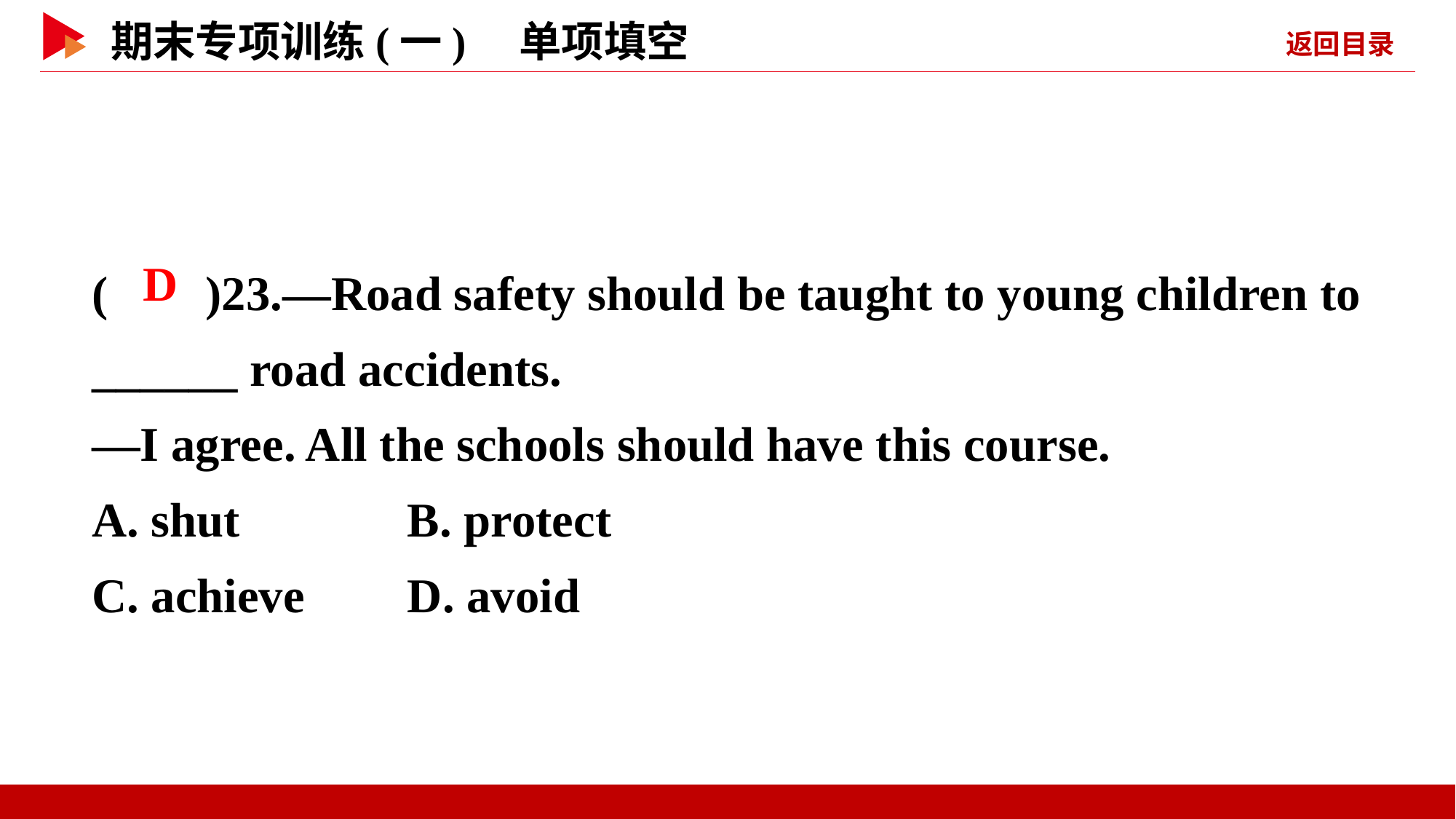

(        )23.—Road safety should be taught to young children to ______ road accidents.
—I agree. All the schools should have this course.
A. shut	        B. protect
C. achieve	        D. avoid
   D